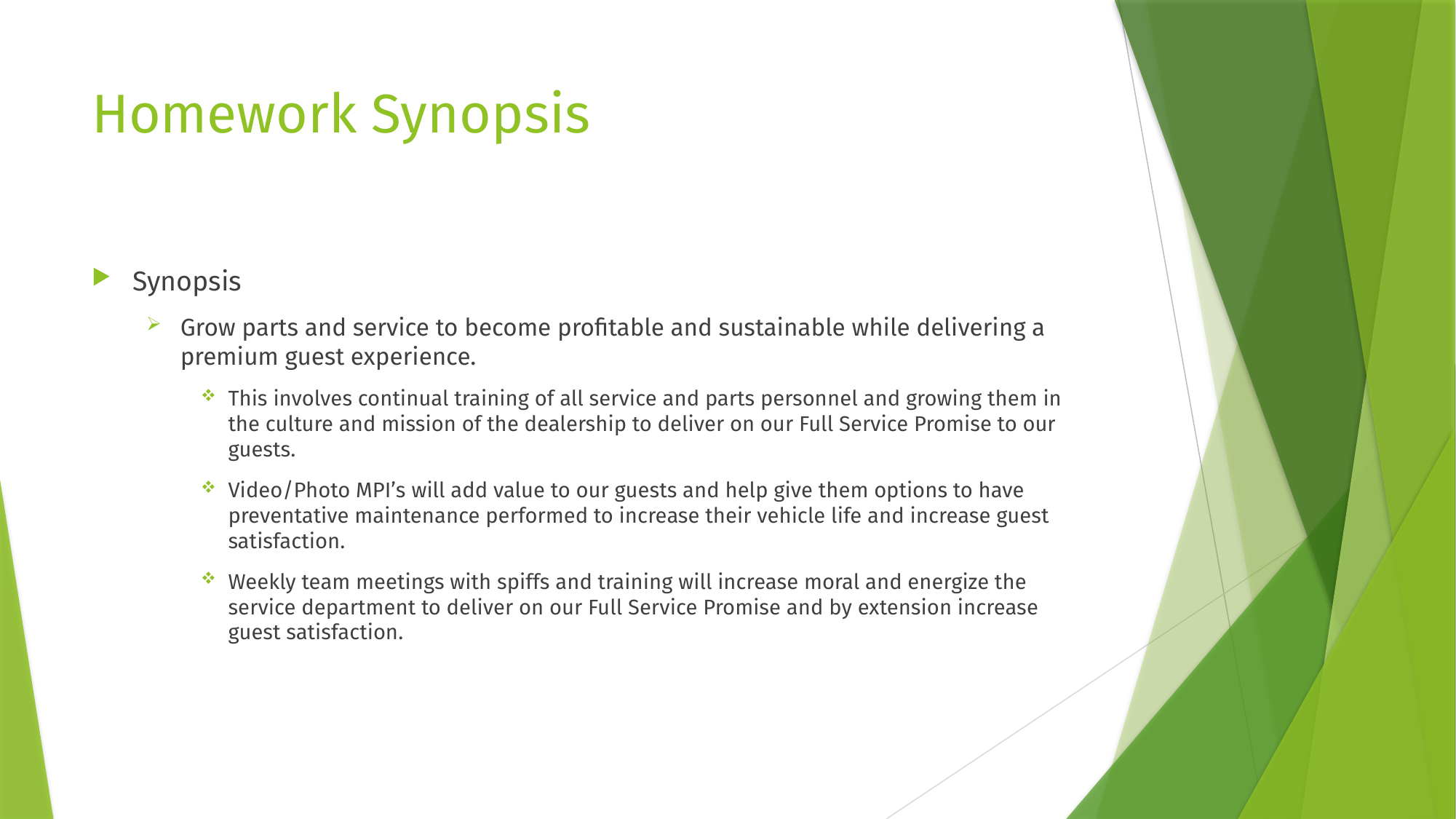

# Homework Synopsis
Synopsis
Grow parts and service to become profitable and sustainable while delivering a premium guest experience.
This involves continual training of all service and parts personnel and growing them in the culture and mission of the dealership to deliver on our Full Service Promise to our guests.
Video/Photo MPI’s will add value to our guests and help give them options to have preventative maintenance performed to increase their vehicle life and increase guest satisfaction.
Weekly team meetings with spiffs and training will increase moral and energize the service department to deliver on our Full Service Promise and by extension increase guest satisfaction.